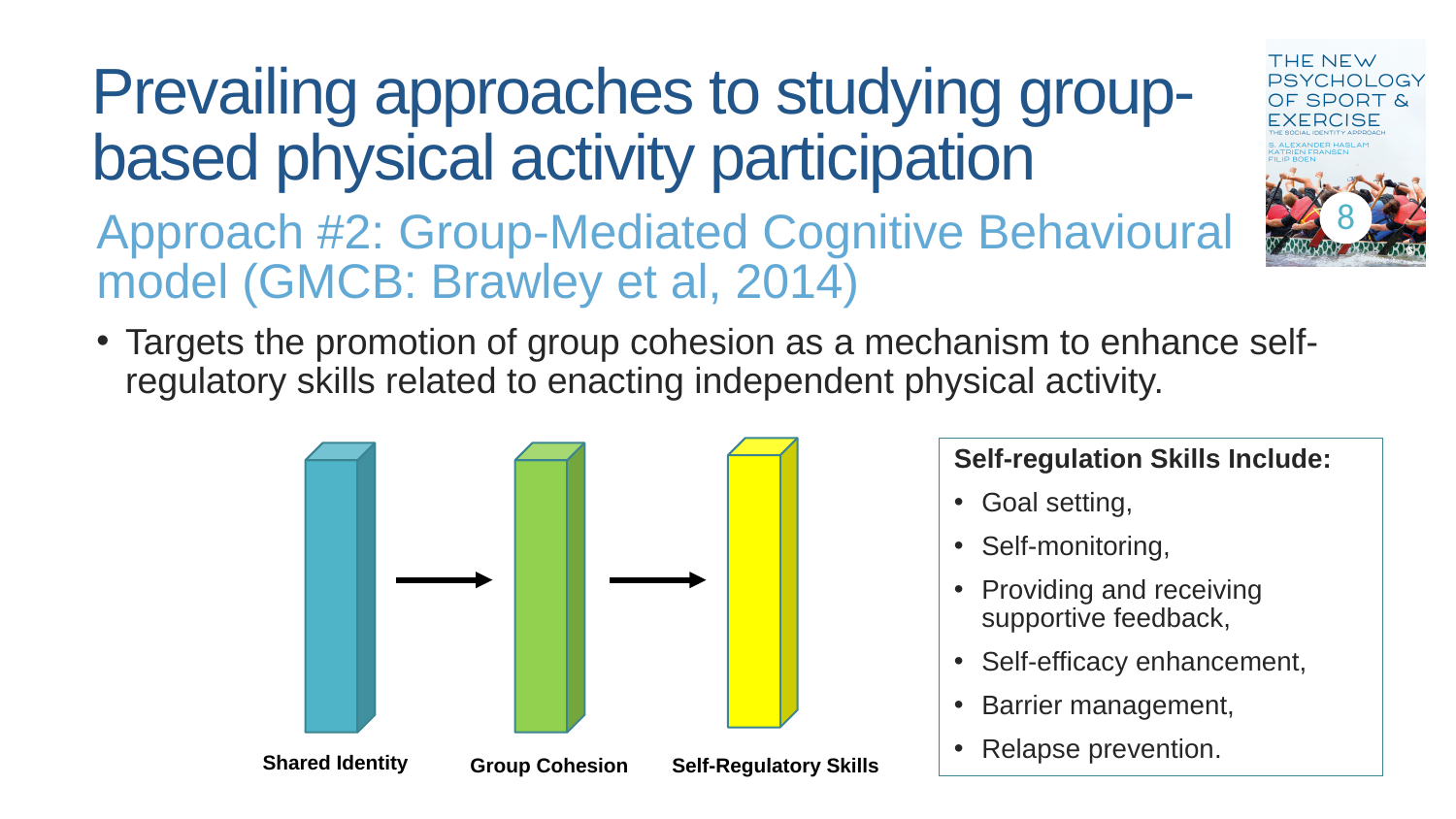

# Prevailing approaches to studying group-based physical activity participation
8
Approach #2: Group-Mediated Cognitive Behavioural model (GMCB: Brawley et al, 2014)
Targets the promotion of group cohesion as a mechanism to enhance self-regulatory skills related to enacting independent physical activity.

Self-regulation Skills Include:
Goal setting,
Self-monitoring,
Providing and receiving supportive feedback,
Self-efficacy enhancement,
Barrier management,
Relapse prevention.

Shared Identity
Group Cohesion
Self-Regulatory Skills